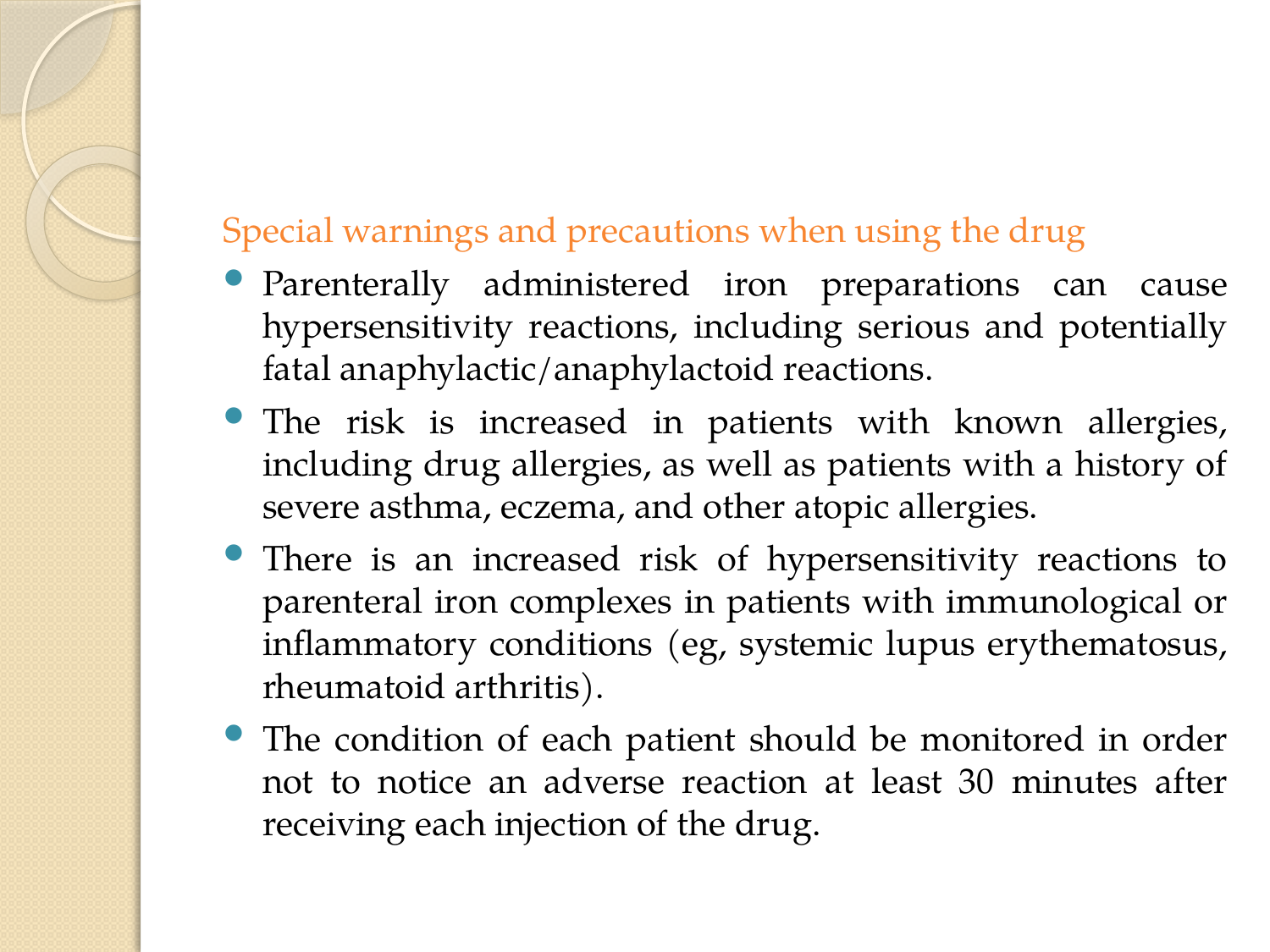

#
Special warnings and precautions when using the drug
Parenterally administered iron preparations can cause hypersensitivity reactions, including serious and potentially fatal anaphylactic/anaphylactoid reactions.
The risk is increased in patients with known allergies, including drug allergies, as well as patients with a history of severe asthma, eczema, and other atopic allergies.
There is an increased risk of hypersensitivity reactions to parenteral iron complexes in patients with immunological or inflammatory conditions (eg, systemic lupus erythematosus, rheumatoid arthritis).
The condition of each patient should be monitored in order not to notice an adverse reaction at least 30 minutes after receiving each injection of the drug.